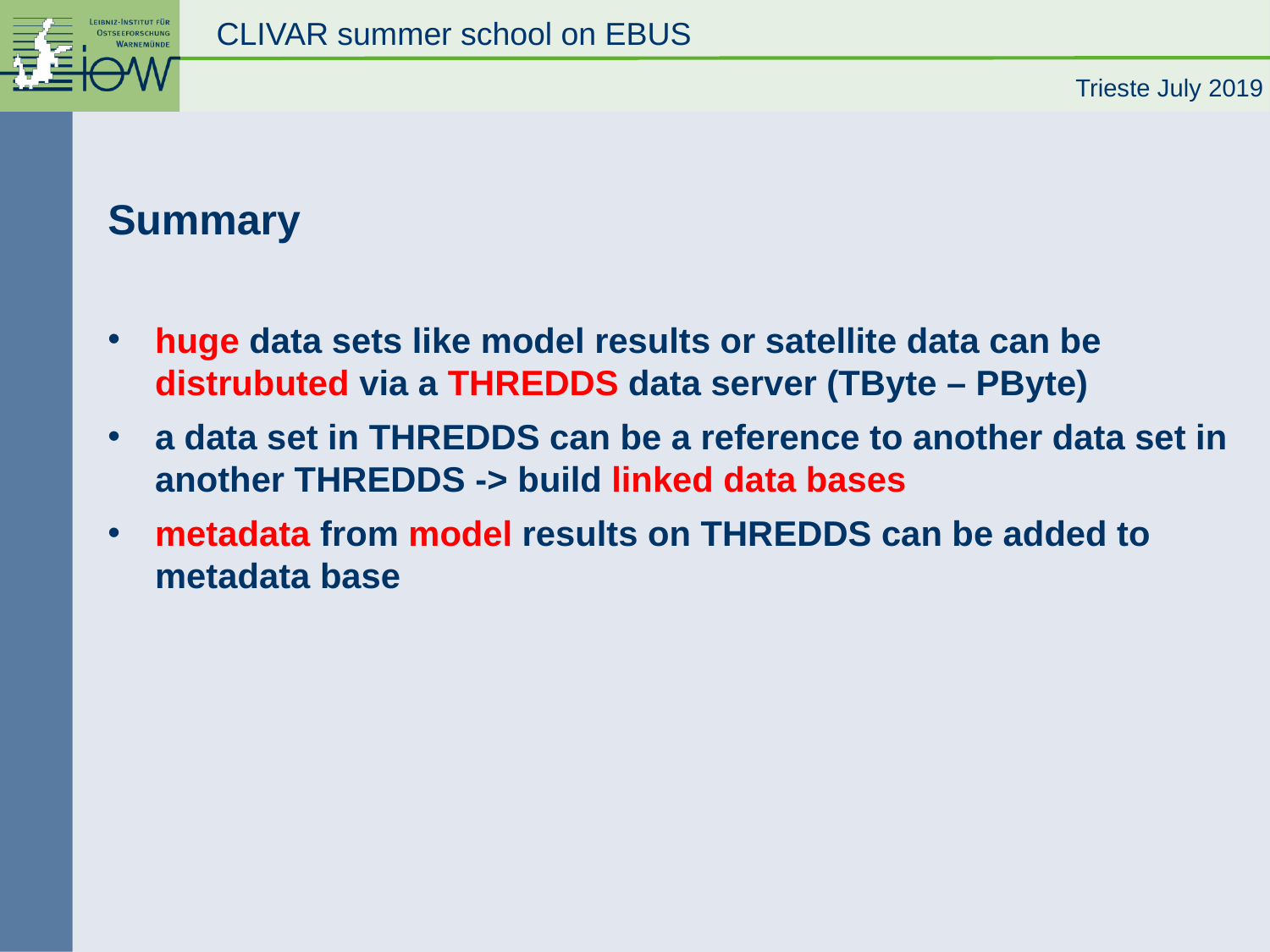

Summary

huge data sets like model results or satellite data can be distrubuted via a THREDDS data server (TByte – PByte)
a data set in THREDDS can be a reference to another data set in another THREDDS -> build linked data bases
metadata from model results on THREDDS can be added to metadata base